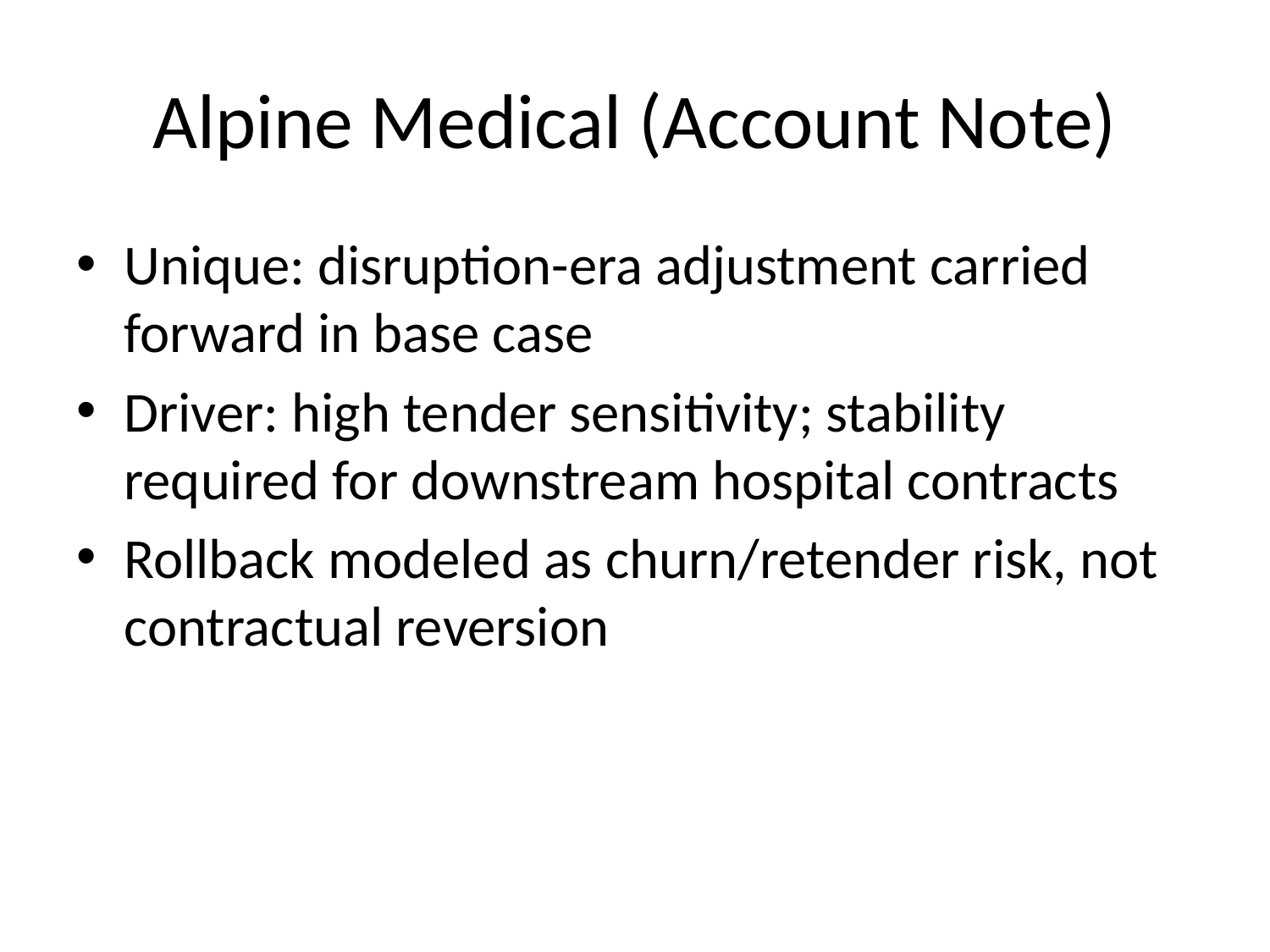

# Alpine Medical (Account Note)
Unique: disruption-era adjustment carried forward in base case
Driver: high tender sensitivity; stability required for downstream hospital contracts
Rollback modeled as churn/retender risk, not contractual reversion